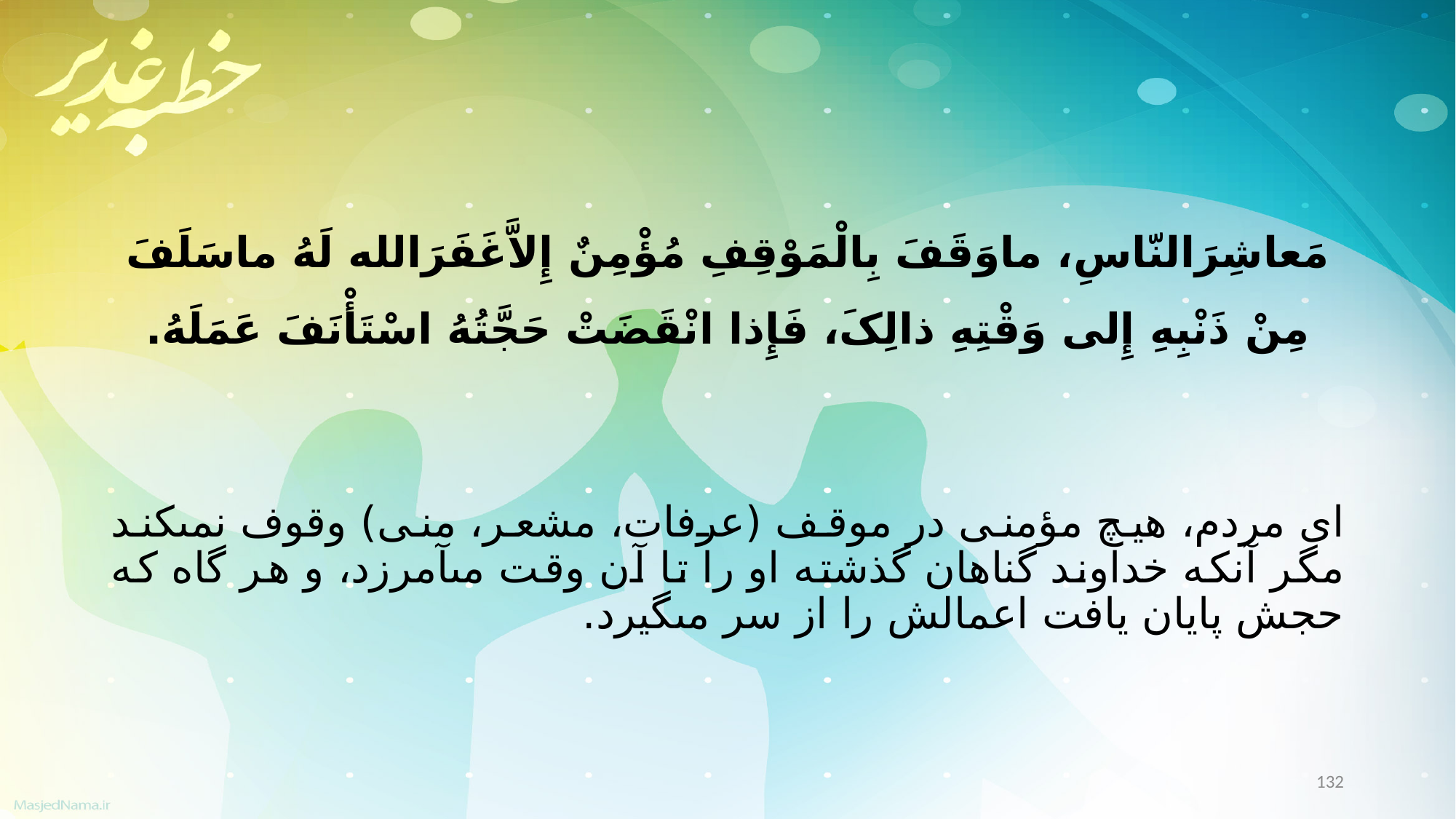

مَعاشِرَالنّاسِ، ماوَقَفَ بِالْمَوْقِفِ مُؤْمِنٌ إِلاَّغَفَرَالله لَهُ ماسَلَفَ مِنْ ذَنْبِهِ إِلی وَقْتِهِ ذالِکَ، فَإِذا انْقَضَتْ حَجَّتُهُ اسْتَأْنَفَ عَمَلَهُ.
اى مردم، هیچ مؤمنى در موقف (عرفات، مشعر، منى) وقوف نمى‏کند مگر آنکه خداوند گناهان گذشته او را تا آن وقت مى‏آمرزد، و هر گاه که حجش پایان یافت اعمالش را از سر مى‏گیرد.
132